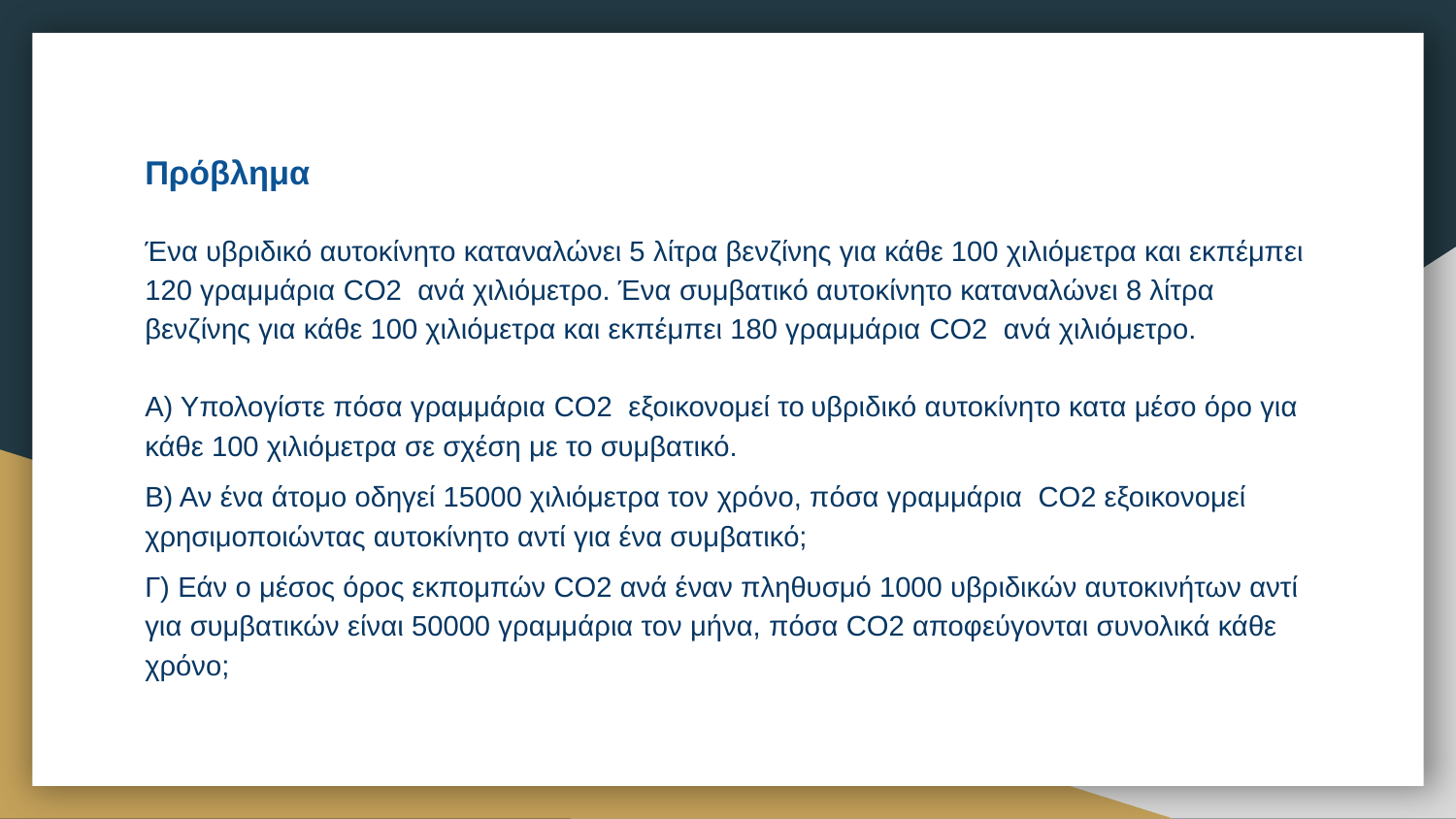

# Πρόβλημα
Ένα υβριδικό αυτοκίνητο καταναλώνει 5 λίτρα βενζίνης για κάθε 100 χιλιόμετρα και εκπέμπει 120 γραμμάρια CO2  ανά χιλιόμετρο. Ένα συμβατικό αυτοκίνητο καταναλώνει 8 λίτρα βενζίνης για κάθε 100 χιλιόμετρα και εκπέμπει 180 γραμμάρια CO2  ανά χιλιόμετρο.

Α) Υπολογίστε πόσα γραμμάρια CO2  εξοικονομεί το υβριδικό αυτοκίνητο κατα μέσο όρο για κάθε 100 χιλιόμετρα σε σχέση με το συμβατικό.
Β) Αν ένα άτομο οδηγεί 15000 χιλιόμετρα τον χρόνο, πόσα γραμμάρια  CO2 εξοικονομεί χρησιμοποιώντας αυτοκίνητο αντί για ένα συμβατικό;
Γ) Εάν ο μέσος όρος εκπομπών CO2 ανά έναν πληθυσμό 1000 υβριδικών αυτοκινήτων αντί για συμβατικών είναι 50000 γραμμάρια τον μήνα, πόσα CO2 αποφεύγονται συνολικά κάθε χρόνο;